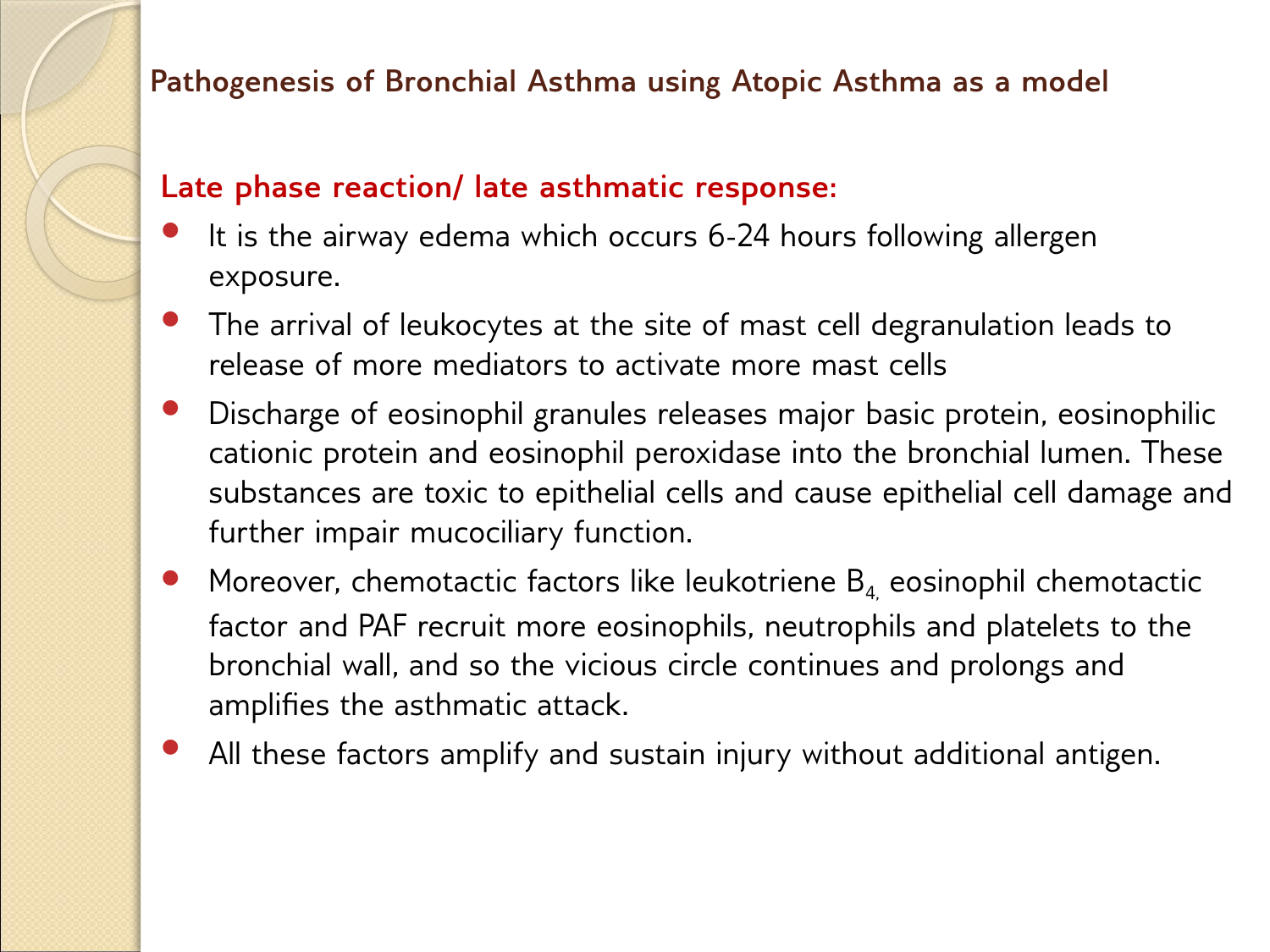

# Pathogenesis of Bronchial Asthma using Atopic Asthma as a model
Late phase reaction/ late asthmatic response:
It is the airway edema which occurs 6-24 hours following allergen exposure.
The arrival of leukocytes at the site of mast cell degranulation leads to release of more mediators to activate more mast cells
Discharge of eosinophil granules releases major basic protein, eosinophilic cationic protein and eosinophil peroxidase into the bronchial lumen. These substances are toxic to epithelial cells and cause epithelial cell damage and further impair mucociliary function.
Moreover, chemotactic factors like leukotriene B4, eosinophil chemotactic factor and PAF recruit more eosinophils, neutrophils and platelets to the bronchial wall, and so the vicious circle continues and prolongs and amplifies the asthmatic attack.
All these factors amplify and sustain injury without additional antigen.